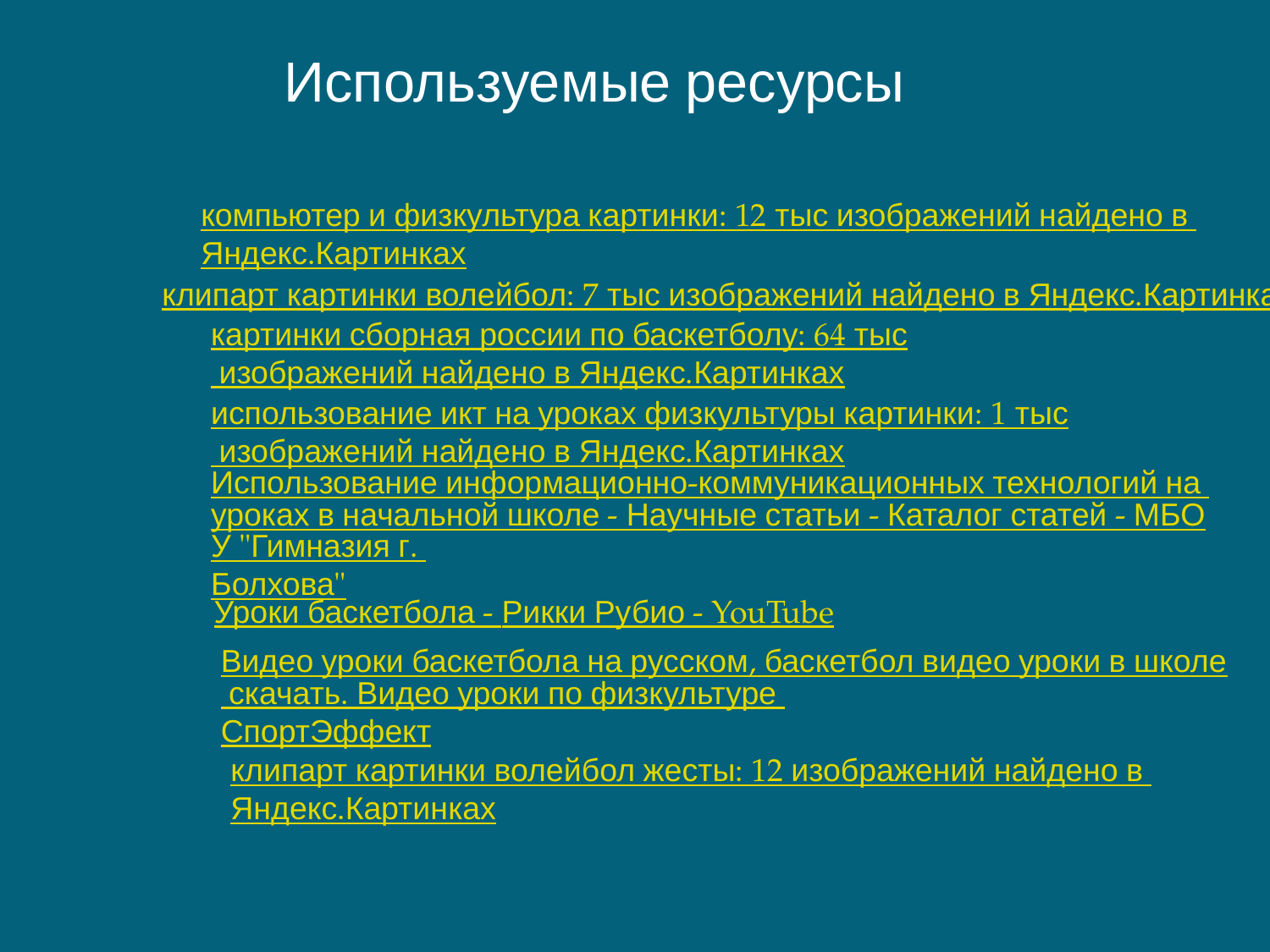

Используемые ресурсы
компьютер и физкультура картинки: 12 тыс изображений найдено в Яндекс.Картинках
клипарт картинки волейбол: 7 тыс изображений найдено в Яндекс.Картинках
картинки сборная россии по баскетболу: 64 тыс изображений найдено в Яндекс.Картинках
использование икт на уроках физкультуры картинки: 1 тыс изображений найдено в Яндекс.Картинках
Использование информационно-коммуникационных технологий на уроках в начальной школе - Научные статьи - Каталог статей - МБОУ "Гимназия г. Болхова"
Уроки баскетбола - Рикки Рубио - YouTube
Видео уроки баскетбола на русском, баскетбол видео уроки в школе скачать. Видео уроки по физкультуре СпортЭффект
клипарт картинки волейбол жесты: 12 изображений найдено в Яндекс.Картинках